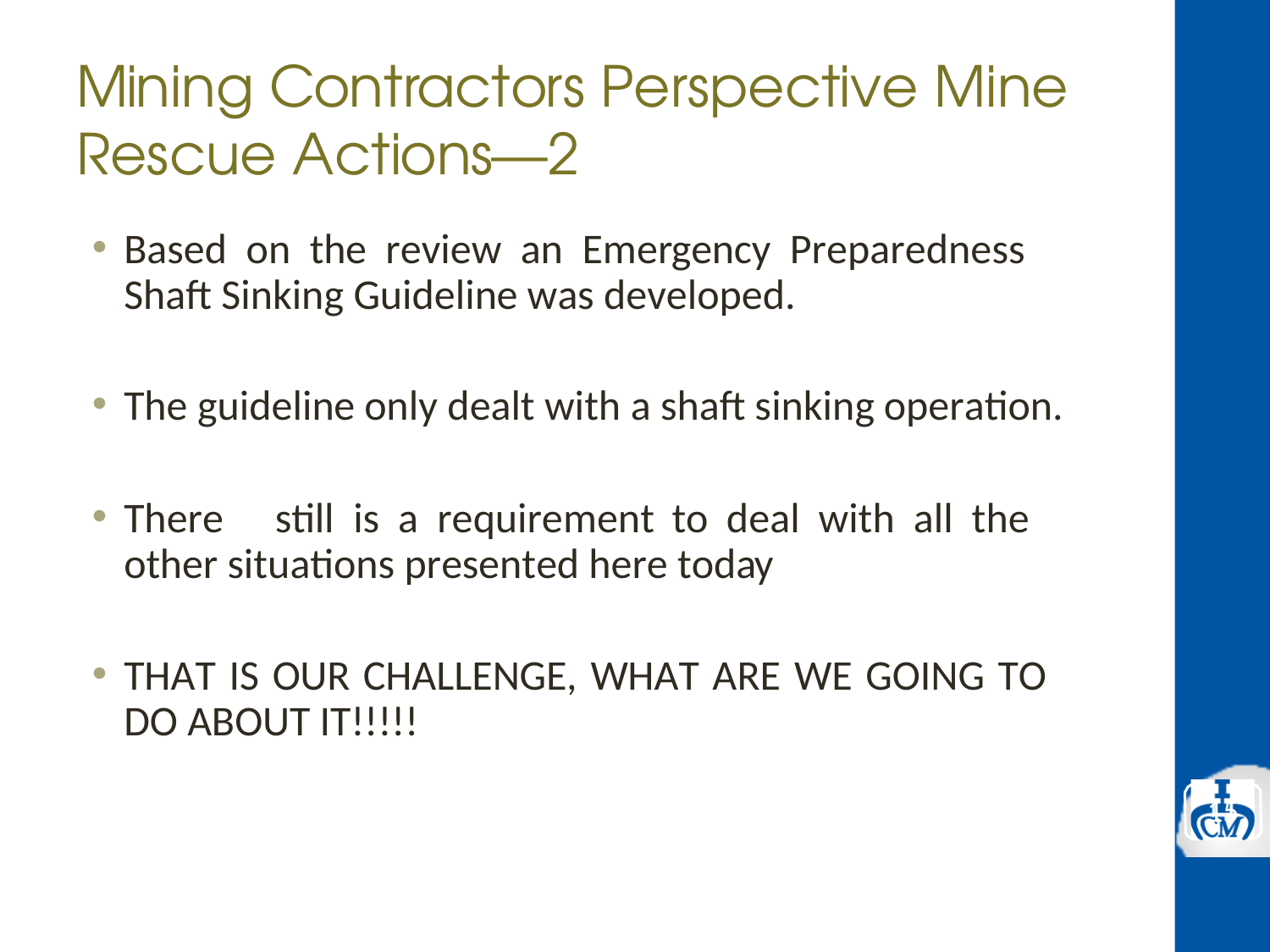

# Mining Contractors Perspective Mine Rescue Actions—2
Based  on  the  review  an  Emergency  Preparedness  Shaft Sinking Guideline was developed.

The guideline only dealt with a shaft sinking operation.

There	still	is	a	requirement	to	deal	with	all	the	other situations presented here today

THAT IS OUR CHALLENGE, WHAT ARE WE GOING TO DO ABOUT IT!!!!!

15